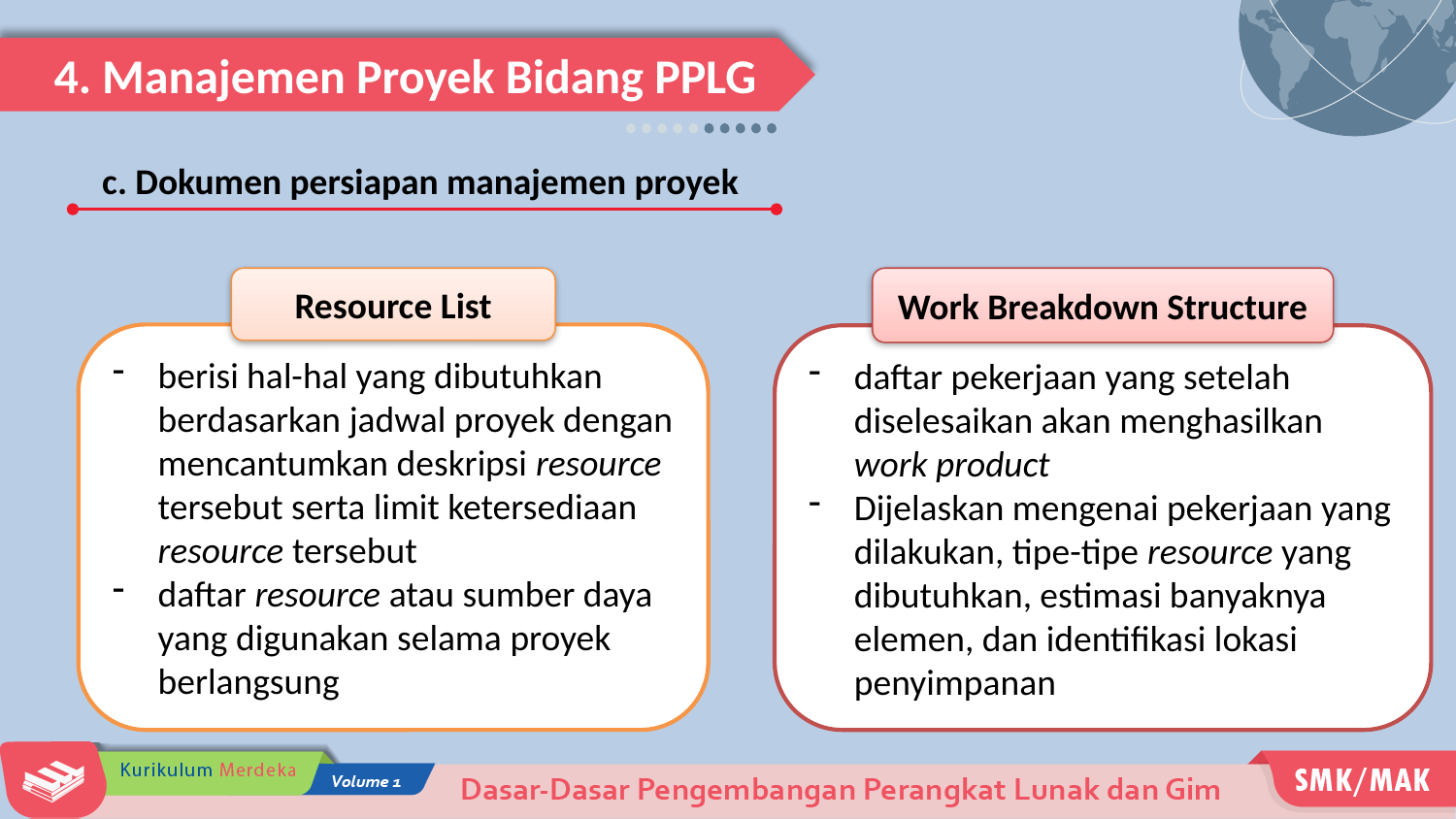

4. Manajemen Proyek Bidang PPLG

c. Dokumen persiapan manajemen proyek
Resource List
berisi hal-hal yang dibutuhkan berdasarkan jadwal proyek dengan mencantumkan deskripsi resource tersebut serta limit ketersediaan resource tersebut
daftar resource atau sumber daya yang digunakan selama proyek berlangsung
Work Breakdown Structure
daftar pekerjaan yang setelah diselesaikan akan menghasilkan work product
Dijelaskan mengenai pekerjaan yang dilakukan, tipe-tipe resource yang dibutuhkan, estimasi banyaknya elemen, dan identifikasi lokasi penyimpanan